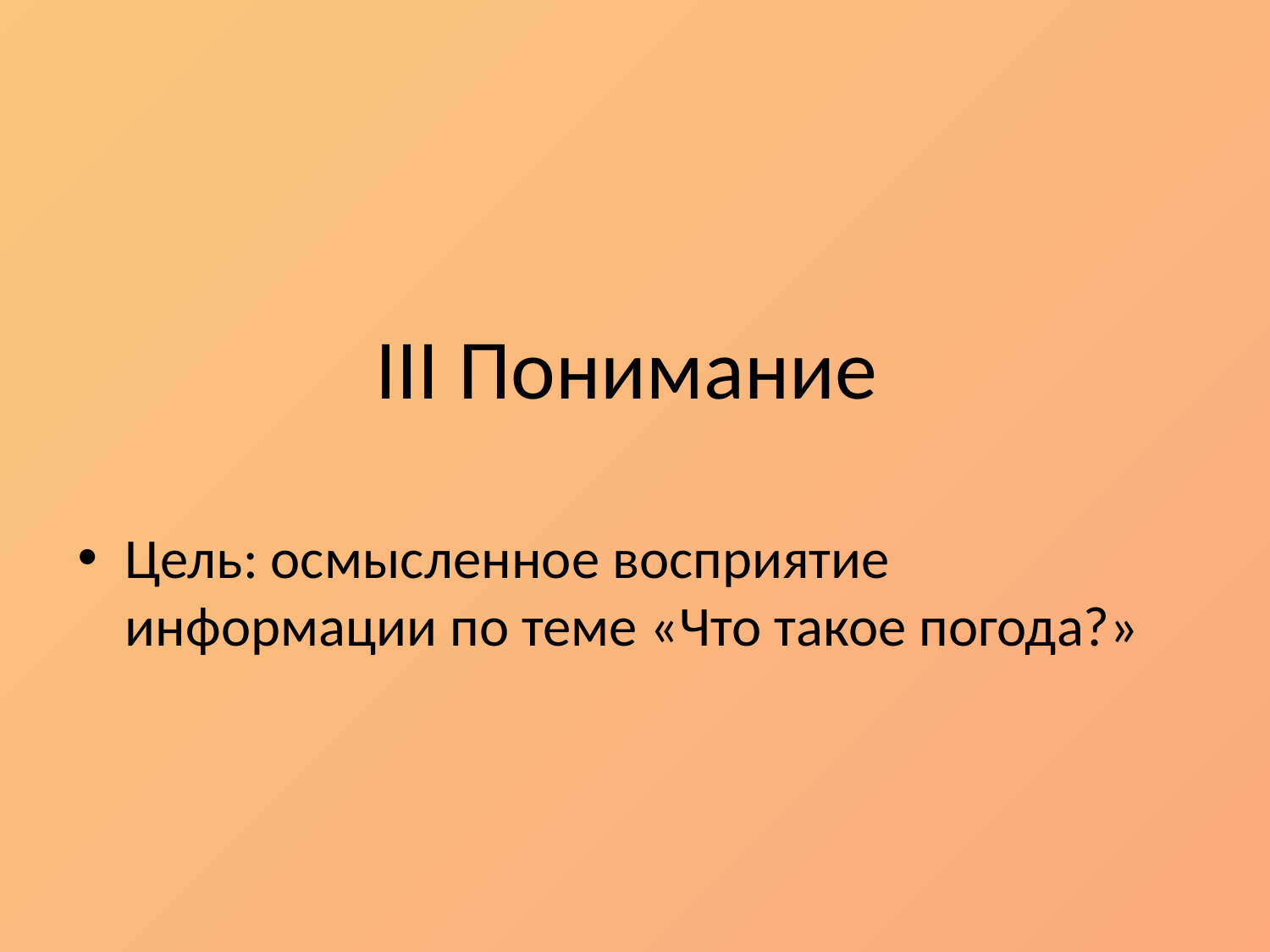

# III Понимание
Цель: осмысленное восприятие информации по теме «Что такое погода?»